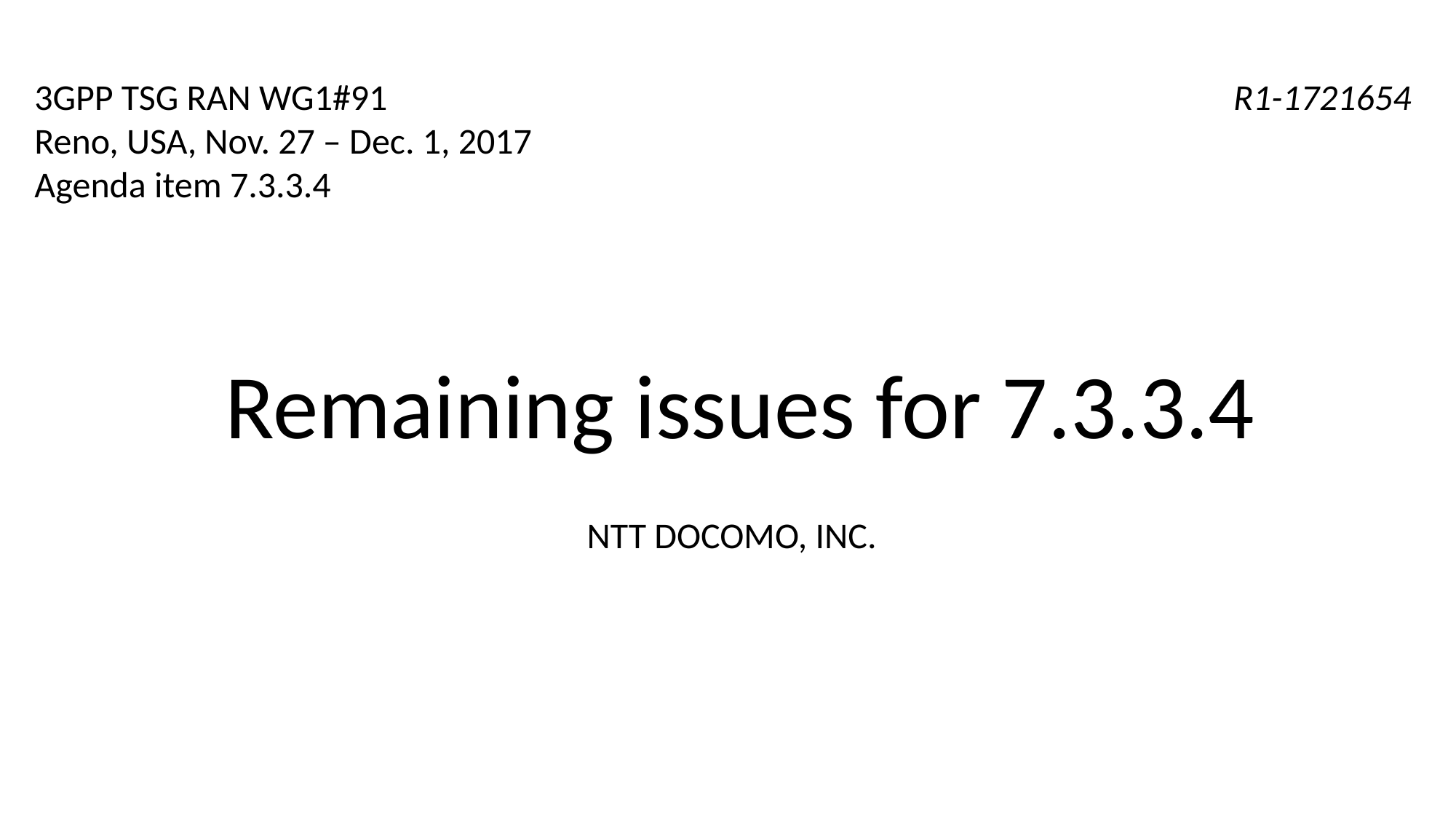

3GPP TSG RAN WG1#91
Reno, USA, Nov. 27 – Dec. 1, 2017
Agenda item 7.3.3.4
R1-1721654
# Remaining issues for 7.3.3.4

NTT DOCOMO, INC.